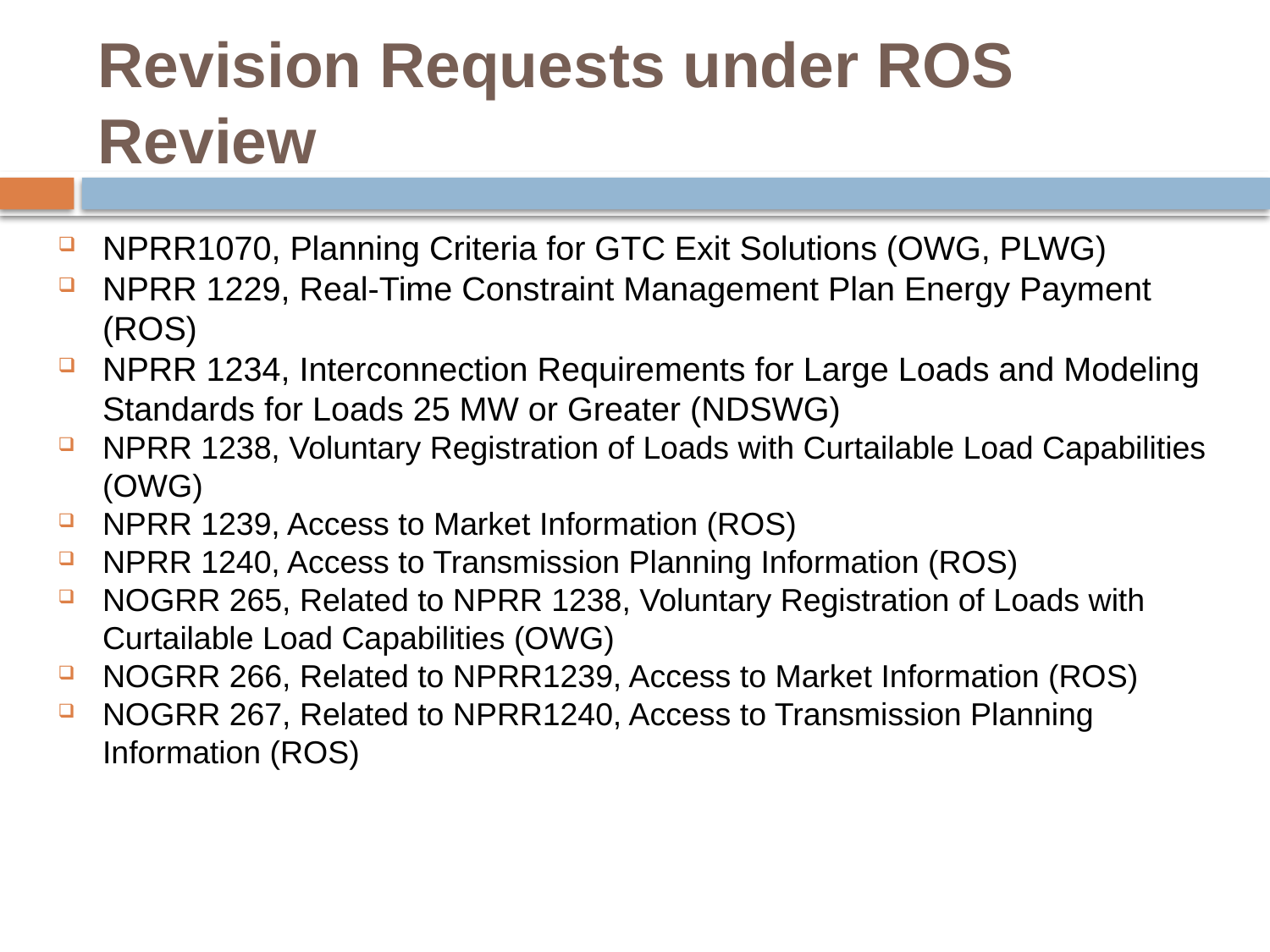

# Revision Requests under ROS Review
NPRR1070, Planning Criteria for GTC Exit Solutions (OWG, PLWG)
NPRR 1229, Real-Time Constraint Management Plan Energy Payment (ROS)
NPRR 1234, Interconnection Requirements for Large Loads and Modeling Standards for Loads 25 MW or Greater (NDSWG)
NPRR 1238, Voluntary Registration of Loads with Curtailable Load Capabilities (OWG)
NPRR 1239, Access to Market Information (ROS)
NPRR 1240, Access to Transmission Planning Information (ROS)
NOGRR 265, Related to NPRR 1238, Voluntary Registration of Loads with Curtailable Load Capabilities (OWG)
NOGRR 266, Related to NPRR1239, Access to Market Information (ROS)
NOGRR 267, Related to NPRR1240, Access to Transmission Planning Information (ROS)